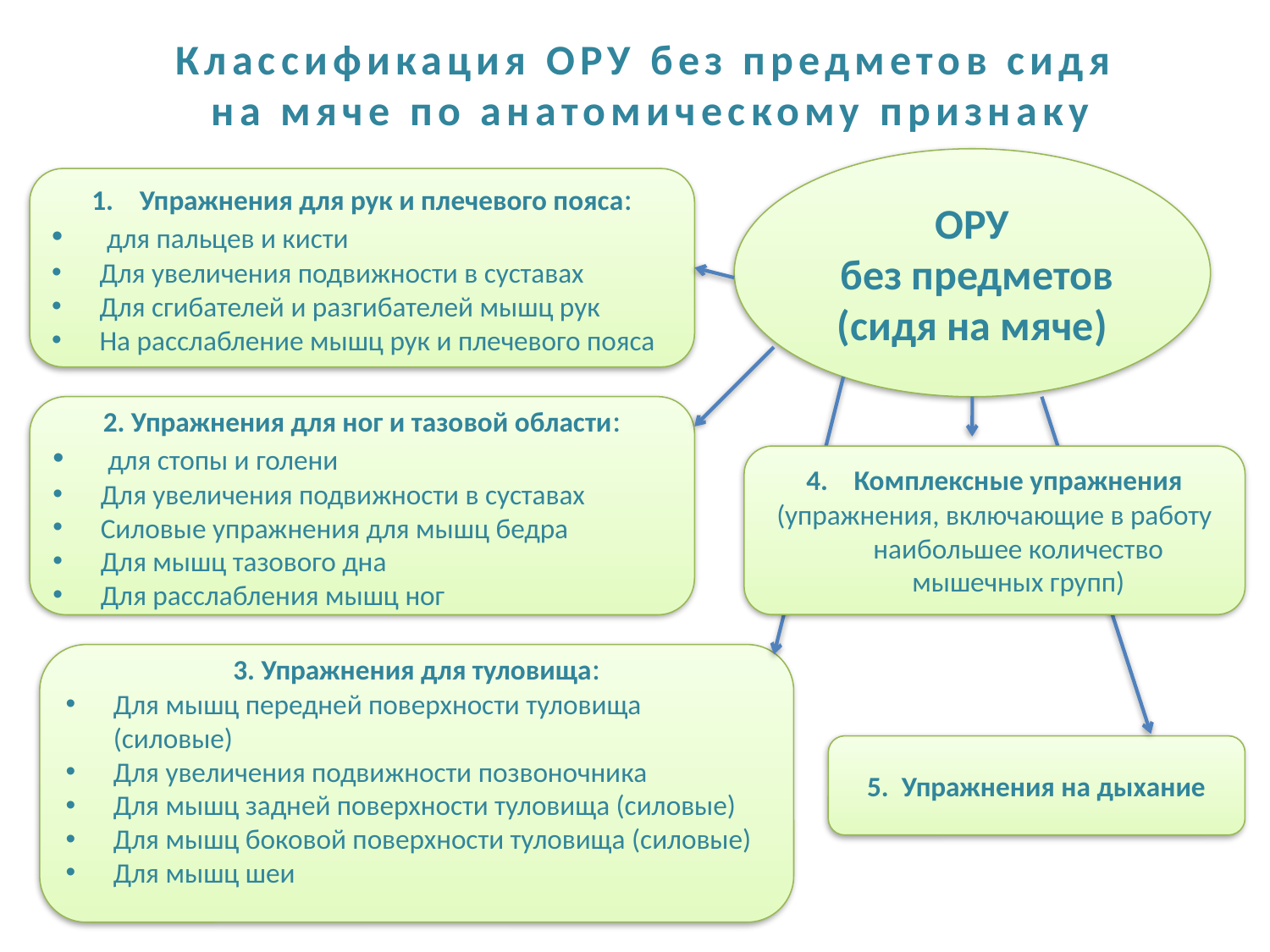

Классификация ОРУ без предметов сидя
 на мяче по анатомическому признаку
ОРУ
 без предметов (сидя на мяче)
Упражнения для рук и плечевого пояса:
 для пальцев и кисти
Для увеличения подвижности в суставах
Для сгибателей и разгибателей мышц рук
На расслабление мышц рук и плечевого пояса
2. Упражнения для ног и тазовой области:
 для стопы и голени
Для увеличения подвижности в суставах
Силовые упражнения для мышц бедра
Для мышц тазового дна
Для расслабления мышц ног
Комплексные упражнения
(упражнения, включающие в работу наибольшее количество мышечных групп)
3. Упражнения для туловища:
Для мышц передней поверхности туловища (силовые)
Для увеличения подвижности позвоночника
Для мышц задней поверхности туловища (силовые)
Для мышц боковой поверхности туловища (силовые)
Для мышц шеи

5.  Упражнения на дыхание